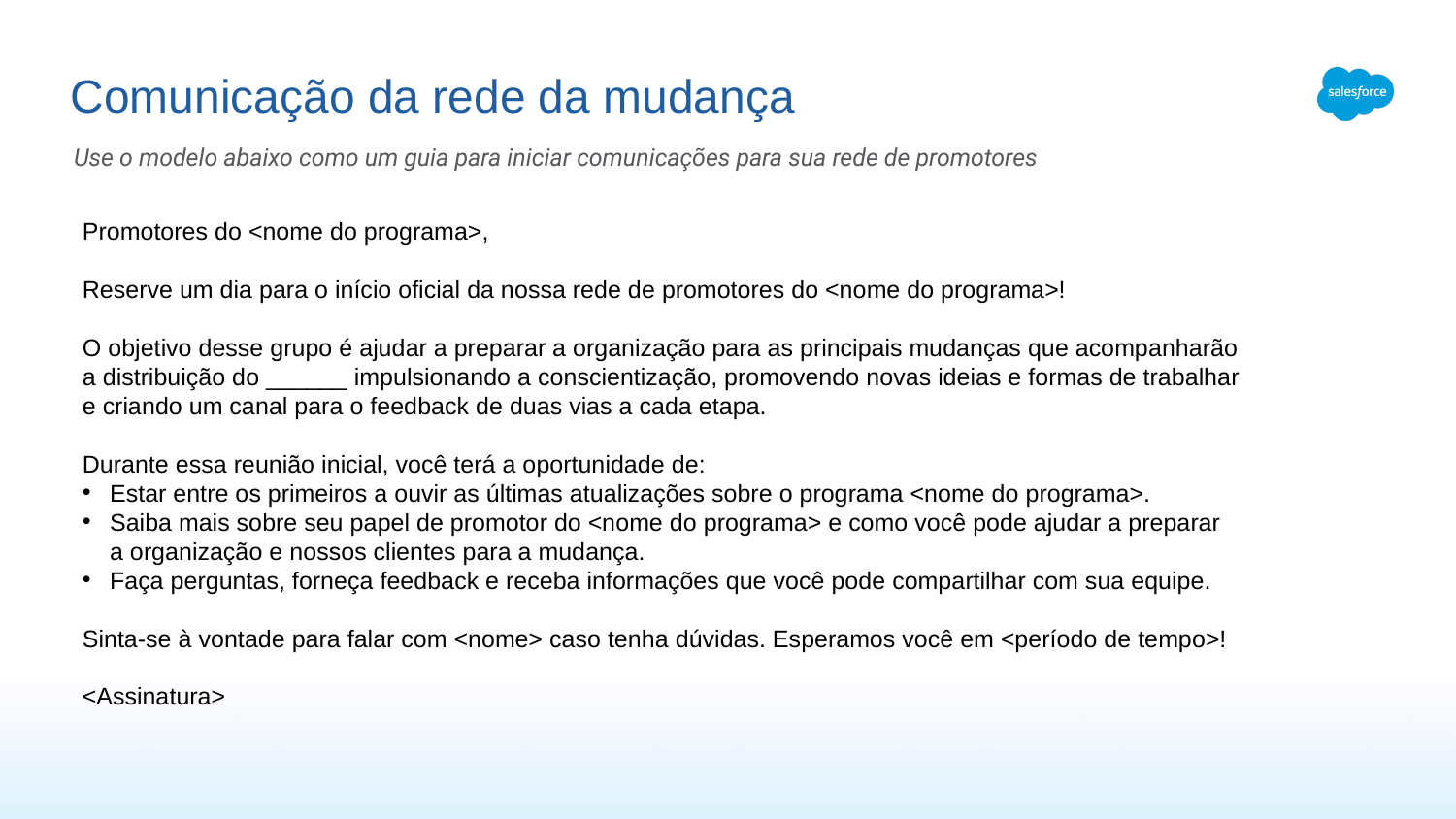

# Comunicação da rede da mudança
Use o modelo abaixo como um guia para iniciar comunicações para sua rede de promotores
Promotores do <nome do programa>,

Reserve um dia para o início oficial da nossa rede de promotores do <nome do programa>!

O objetivo desse grupo é ajudar a preparar a organização para as principais mudanças que acompanharão
a distribuição do ______ impulsionando a conscientização, promovendo novas ideias e formas de trabalhar
e criando um canal para o feedback de duas vias a cada etapa.

Durante essa reunião inicial, você terá a oportunidade de:
Estar entre os primeiros a ouvir as últimas atualizações sobre o programa <nome do programa>.
Saiba mais sobre seu papel de promotor do <nome do programa> e como você pode ajudar a preparar
a organização e nossos clientes para a mudança.
Faça perguntas, forneça feedback e receba informações que você pode compartilhar com sua equipe.

Sinta-se à vontade para falar com <nome> caso tenha dúvidas. Esperamos você em <período de tempo>!

<Assinatura>